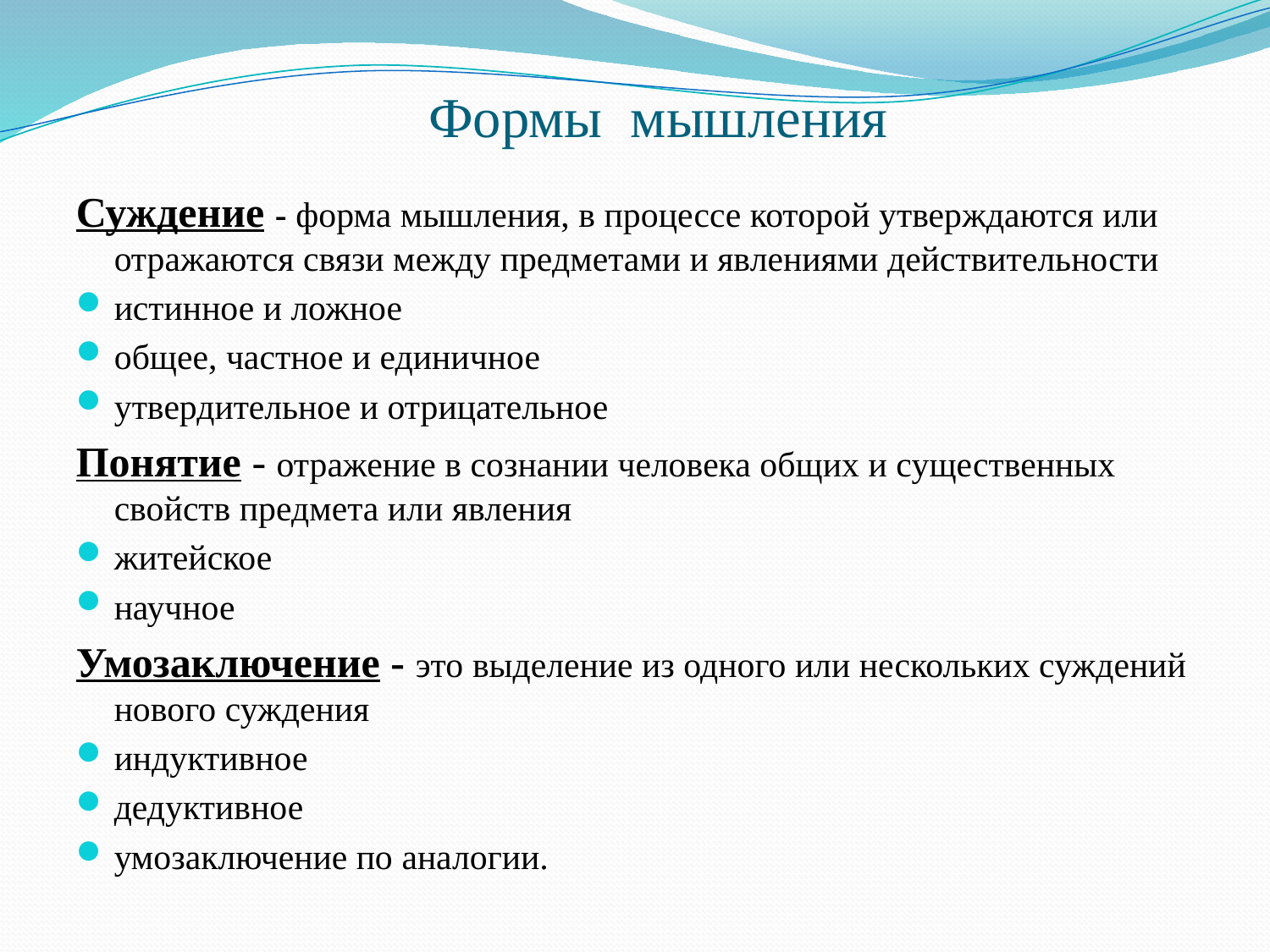

# Формы  мышления
Суждение - форма мышления, в процессе которой утверждаются или отражаются связи между предметами и явлениями действительности
истинное и ложное
общее, частное и единичное
утвердительное и отрицательное
Понятие - отражение в сознании человека общих и существенных свойств предмета или явления
житейское
научное
Умозаключение - это выделение из одного или нескольких суждений нового суждения
индуктивное
дедуктивное
умозаключение по аналогии.